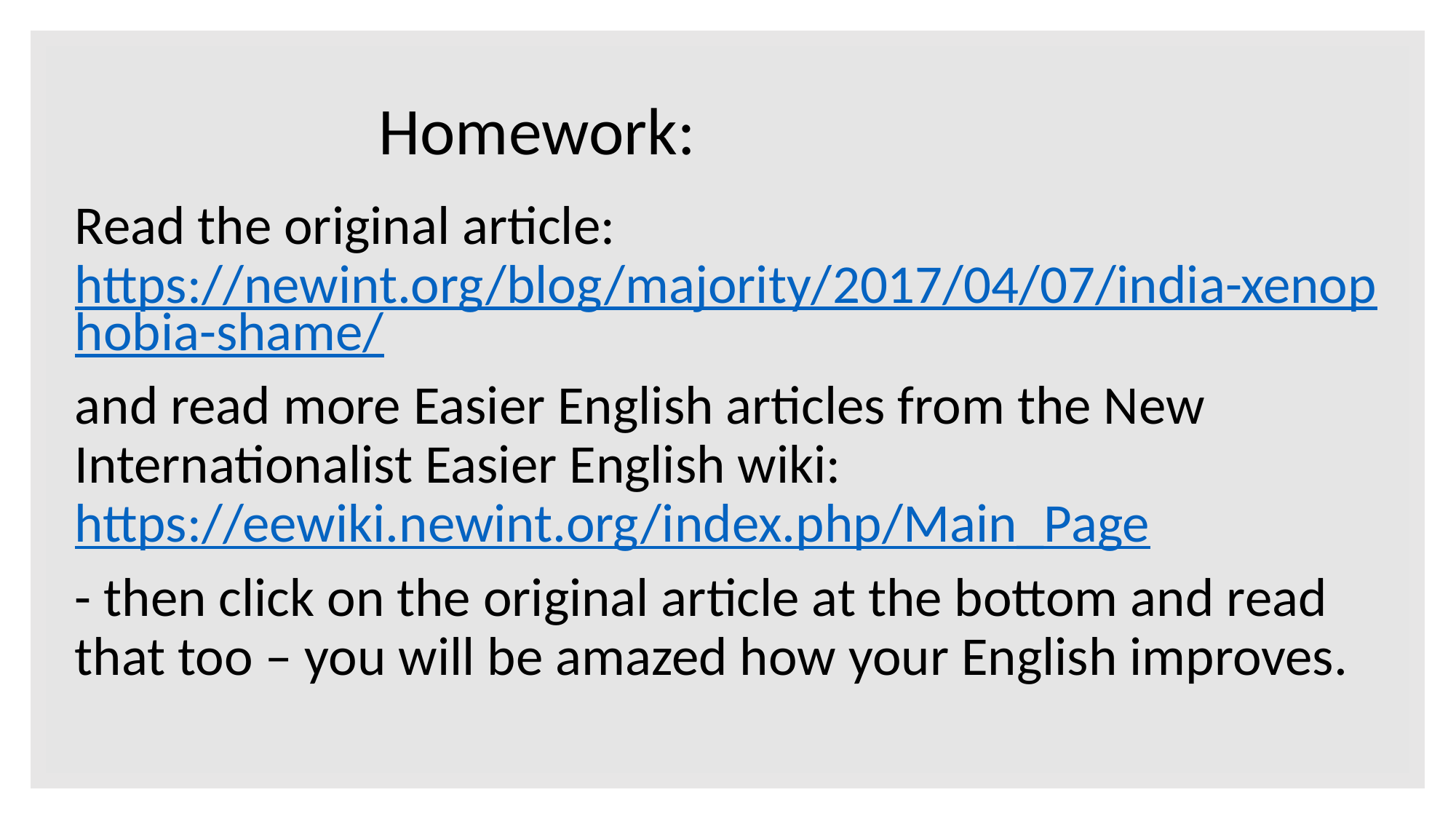

# Homework:
Read the original article: https://newint.org/blog/majority/2017/04/07/india-xenophobia-shame/
and read more Easier English articles from the New Internationalist Easier English wiki: https://eewiki.newint.org/index.php/Main_Page
- then click on the original article at the bottom and read that too – you will be amazed how your English improves.